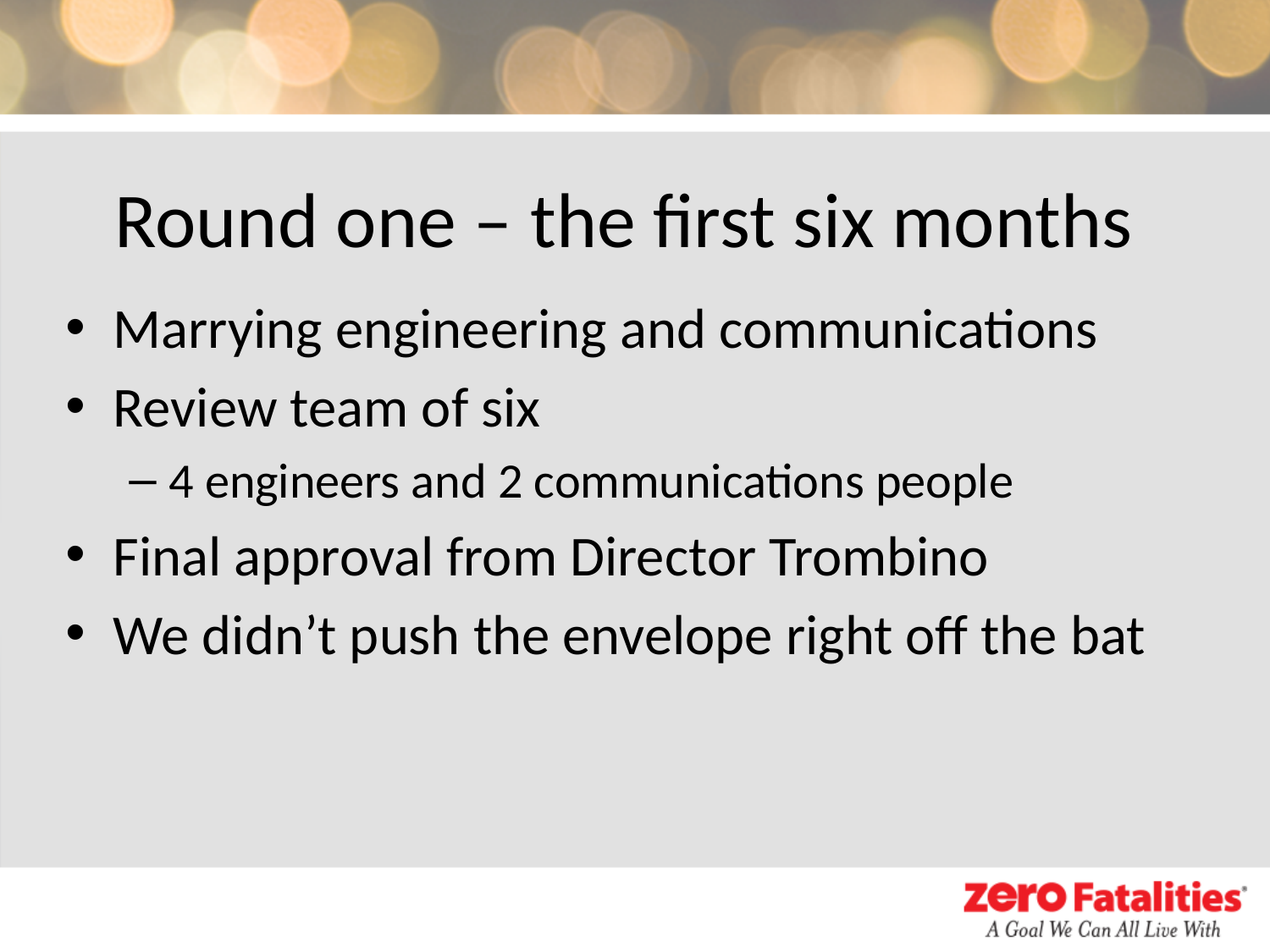

# Round one – the first six months
Marrying engineering and communications
Review team of six
4 engineers and 2 communications people
Final approval from Director Trombino
We didn’t push the envelope right off the bat